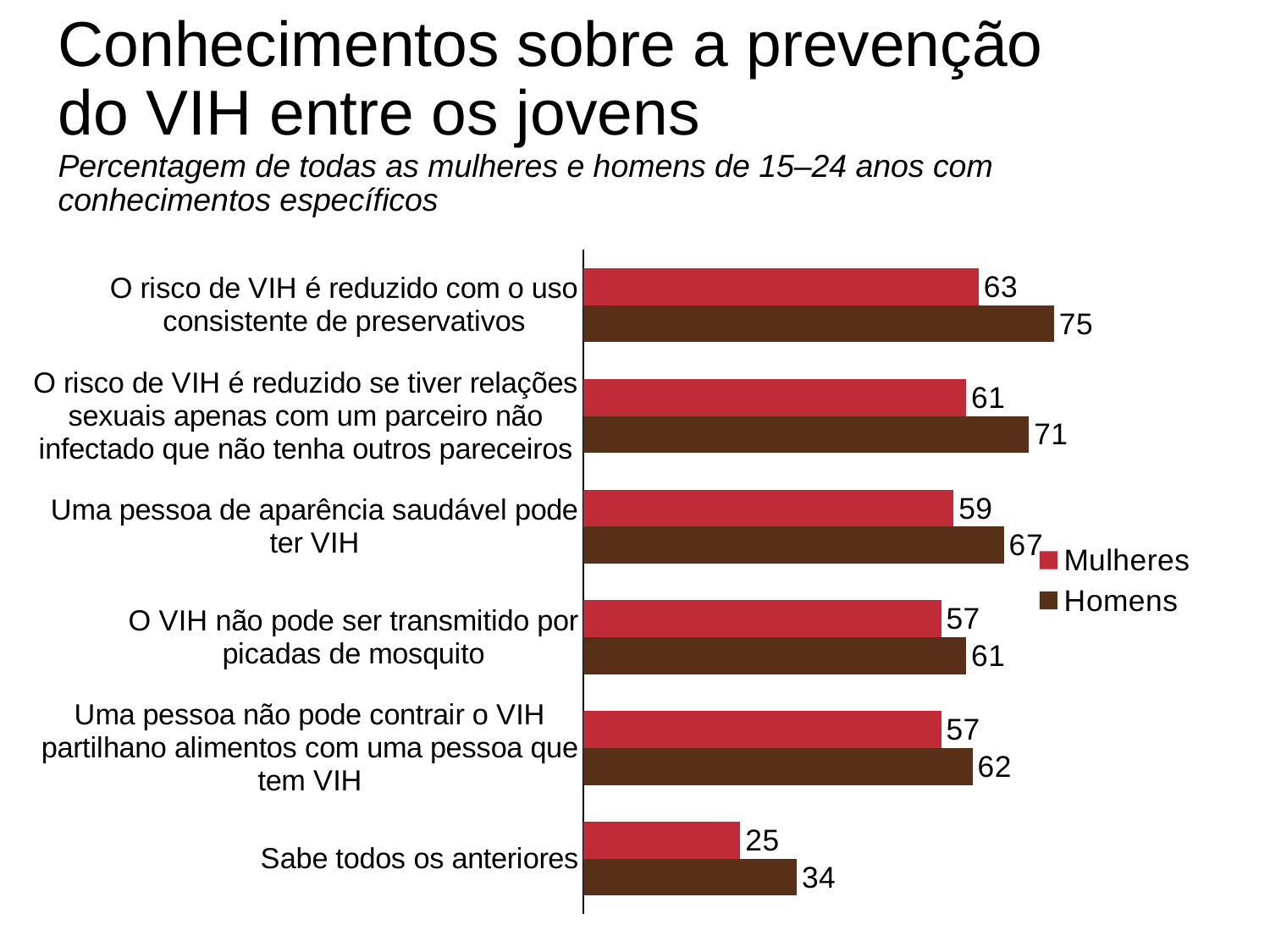

# Conhecimentos sobre a prevenção do VIH entre os jovens
Percentagem de todas as mulheres e homens de 15–24 anos com conhecimentos específicos

### Chart

| Category | Homens | Mulheres |
|---|---|---|
| Sabe todos os anteriores | 34.0 | 25.0 |
| Uma pessoa não pode contrair o VIH partilhano alimentos com uma pessoa que tem VIH | 62.0 | 57.0 |
| O VIH não pode ser transmitido por picadas de mosquito | 61.0 | 57.0 |
| Uma pessoa de aparência saudável pode ter VIH | 67.0 | 59.0 |
| O risco de VIH é reduzido se tiver relações sexuais apenas com um parceiro não infectado que não tenha outros pareceiros | 71.0 | 61.0 |
| O risco de VIH é reduzido com o uso consistente de preservativos | 75.0 | 63.0 |